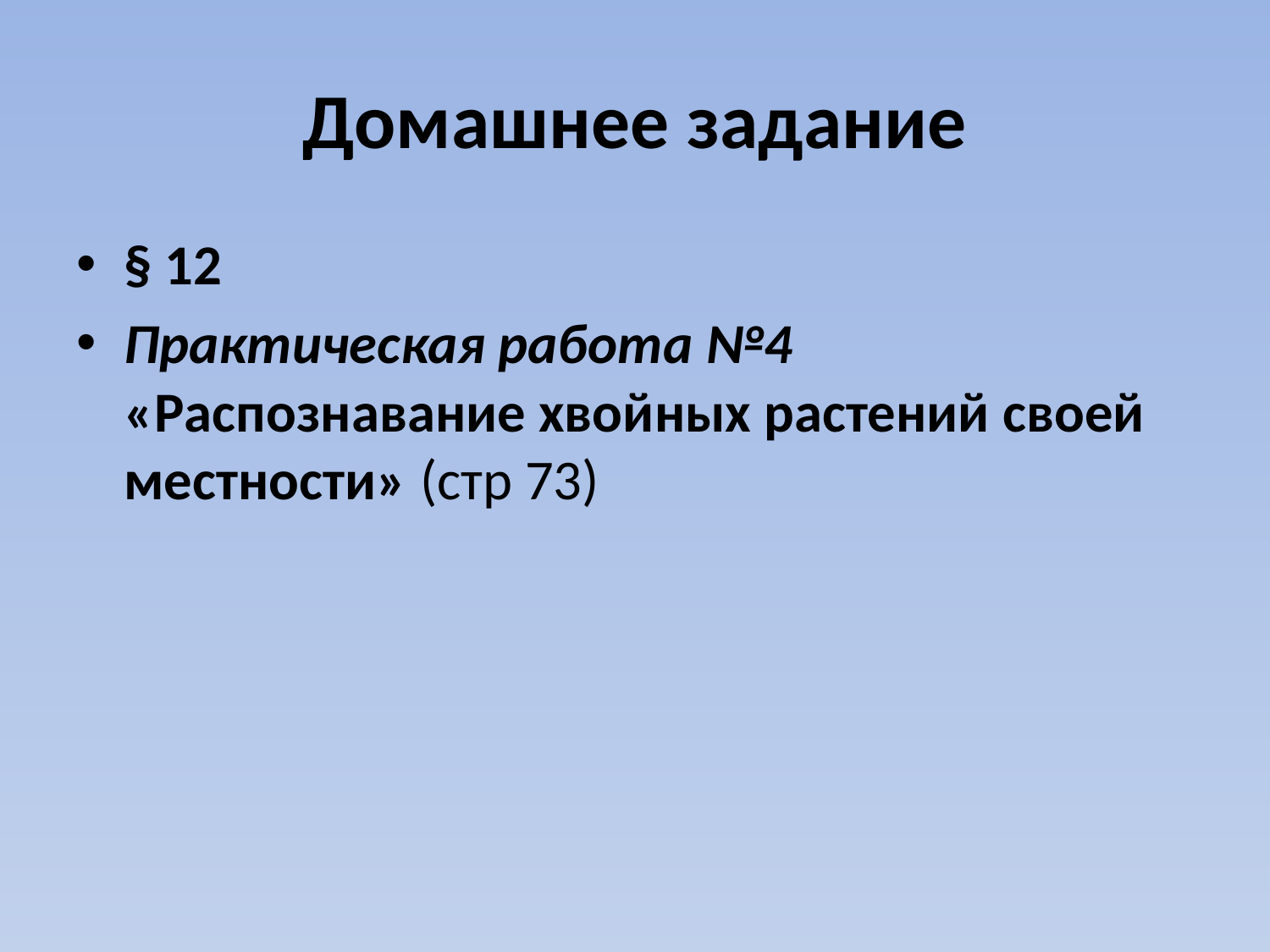

# Домашнее задание
§ 12
Практическая работа №4 «Распознавание хвойных растений своей местности» (стр 73)